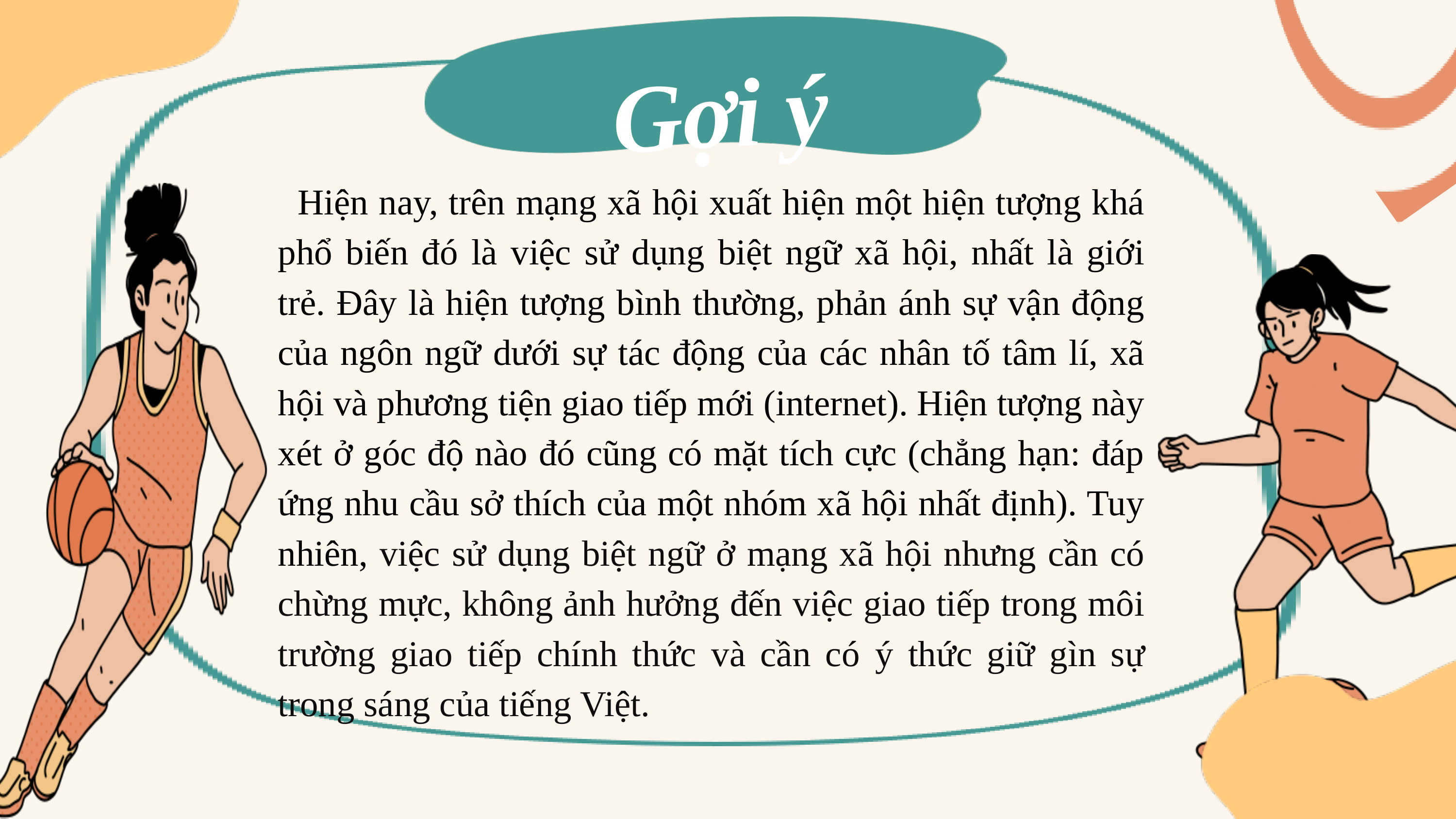

Gợi ý

Hiện nay, trên mạng xã hội xuất hiện một hiện tượng khá phổ biến đó là việc sử dụng biệt ngữ xã hội, nhất là giới trẻ. Đây là hiện tượng bình thường, phản ánh sự vận động của ngôn ngữ dưới sự tác động của các nhân tố tâm lí, xã hội và phương tiện giao tiếp mới (internet). Hiện tượng này xét ở góc độ nào đó cũng có mặt tích cực (chẳng hạn: đáp ứng nhu cầu sở thích của một nhóm xã hội nhất định). Tuy nhiên, việc sử dụng biệt ngữ ở mạng xã hội nhưng cần có chừng mực, không ảnh hưởng đến việc giao tiếp trong môi trường giao tiếp chính thức và cần có ý thức giữ gìn sự trong sáng của tiếng Việt.